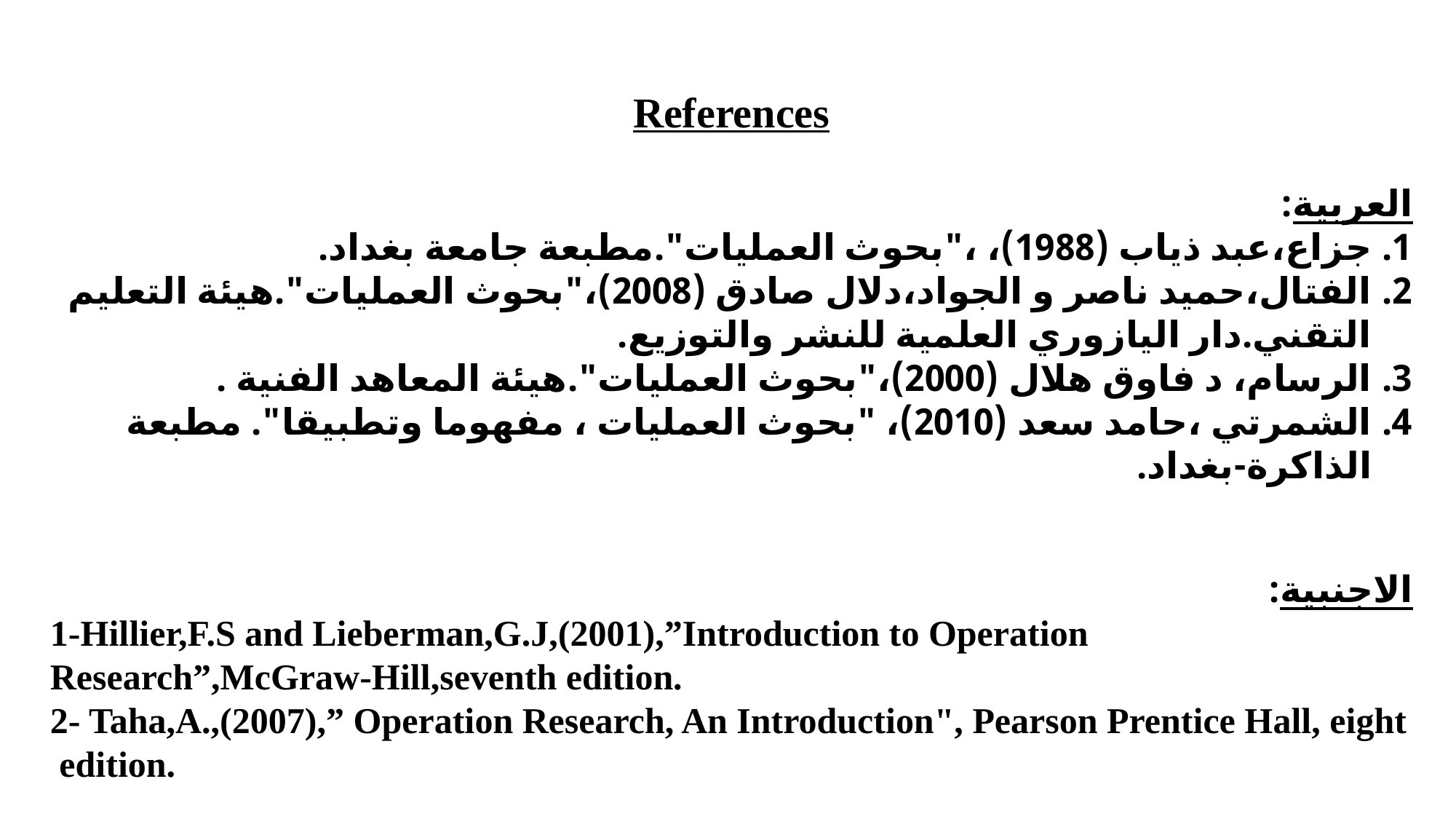

References

العربية:
جزاع،عبد ذياب (1988)، ،"بحوث العمليات".مطبعة جامعة بغداد.
الفتال،حميد ناصر و الجواد،دلال صادق (2008)،"بحوث العمليات".هيئة التعليم التقني.دار اليازوري العلمية للنشر والتوزيع.
الرسام، د فاوق هلال (2000)،"بحوث العمليات".هيئة المعاهد الفنية .
الشمرتي ،حامد سعد (2010)، "بحوث العمليات ، مفهوما وتطبيقا". مطبعة الذاكرة-بغداد.

الاجنبية:
1-Hillier,F.S and Lieberman,G.J,(2001),”Introduction to Operation Research”,McGraw-Hill,seventh edition.
2- Taha,A.,(2007),” Operation Research, An Introduction", Pearson Prentice Hall, eight  edition.